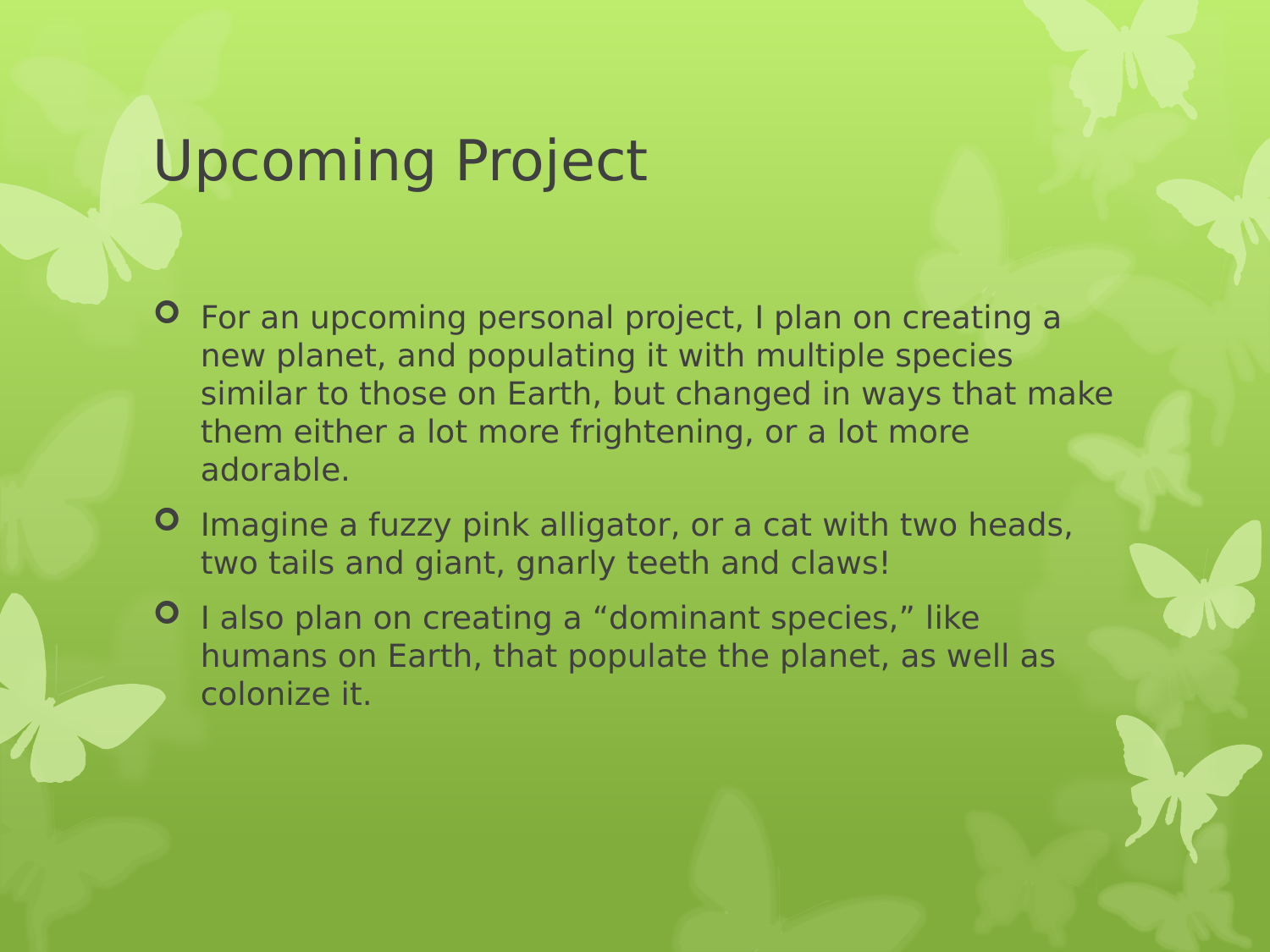

# Upcoming Project
For an upcoming personal project, I plan on creating a new planet, and populating it with multiple species similar to those on Earth, but changed in ways that make them either a lot more frightening, or a lot more adorable.
Imagine a fuzzy pink alligator, or a cat with two heads, two tails and giant, gnarly teeth and claws!
I also plan on creating a “dominant species,” like humans on Earth, that populate the planet, as well as colonize it.